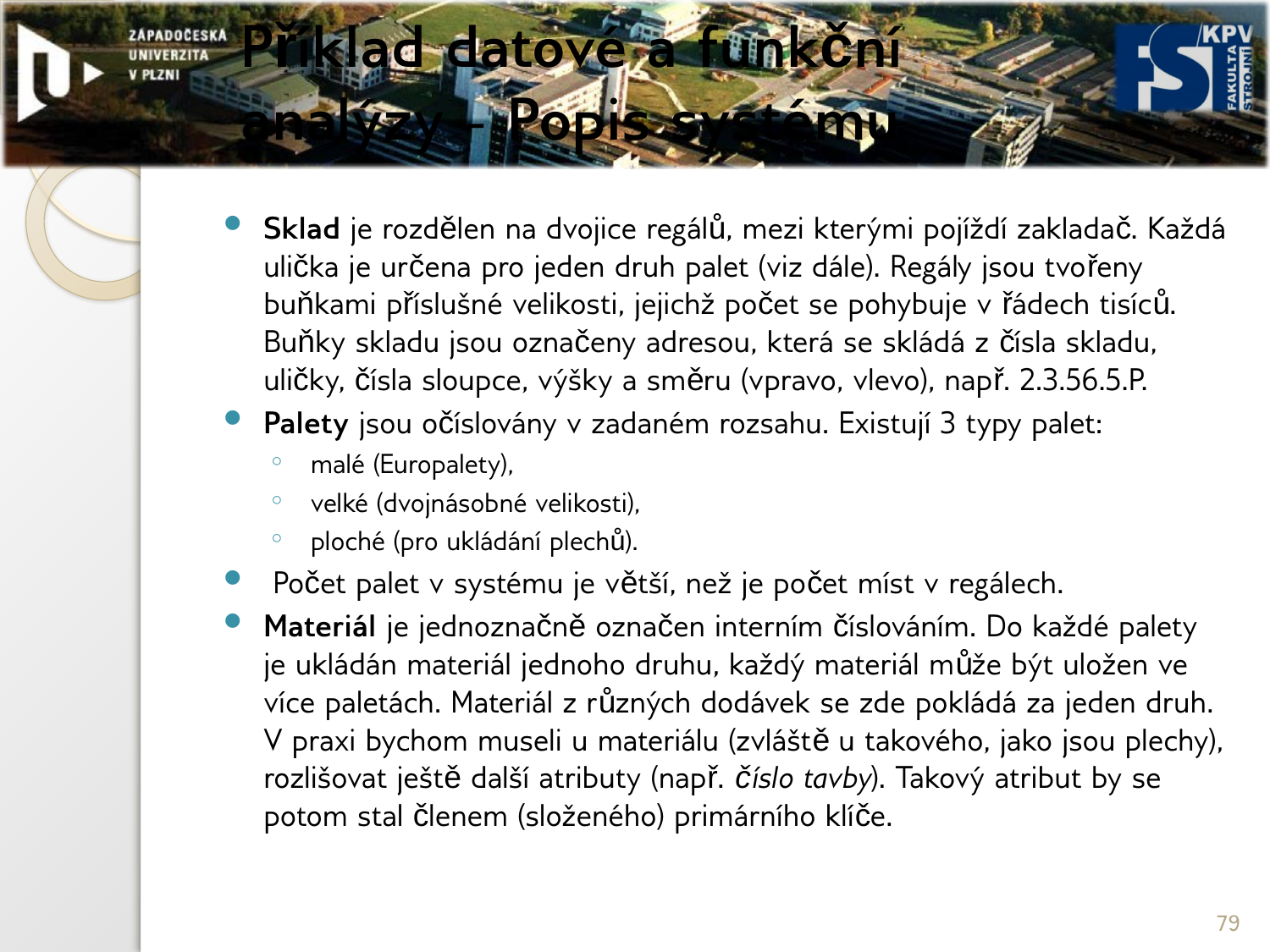

# Příklad datové a funkční analýzy - Popis systému
Sklad je rozdělen na dvojice regálů, mezi kterými pojíždí zakladač. Každá ulička je určena pro jeden druh palet (viz dále). Regály jsou tvořeny buňkami příslušné velikosti, jejichž počet se pohybuje v řádech tisíců.  Buňky skladu jsou označeny adresou, která se skládá z čísla skladu, uličky, čísla sloupce, výšky a směru (vpravo, vlevo), např. 2.3.56.5.P.
Palety jsou očíslovány v zadaném rozsahu. Existují 3 typy palet:
 malé (Europalety),
 velké (dvojnásobné velikosti),
 ploché (pro ukládání plechů).
 Počet palet v systému je větší, než je počet míst v regálech.
Materiál je jednoznačně označen interním číslováním. Do každé palety je ukládán materiál jednoho druhu, každý materiál může být uložen ve více paletách. Materiál z různých dodávek se zde pokládá za jeden druh. V praxi bychom museli u materiálu (zvláště u takového, jako jsou plechy), rozlišovat ještě další atributy (např. číslo tavby). Takový atribut by se potom stal členem (složeného) primárního klíče.

79